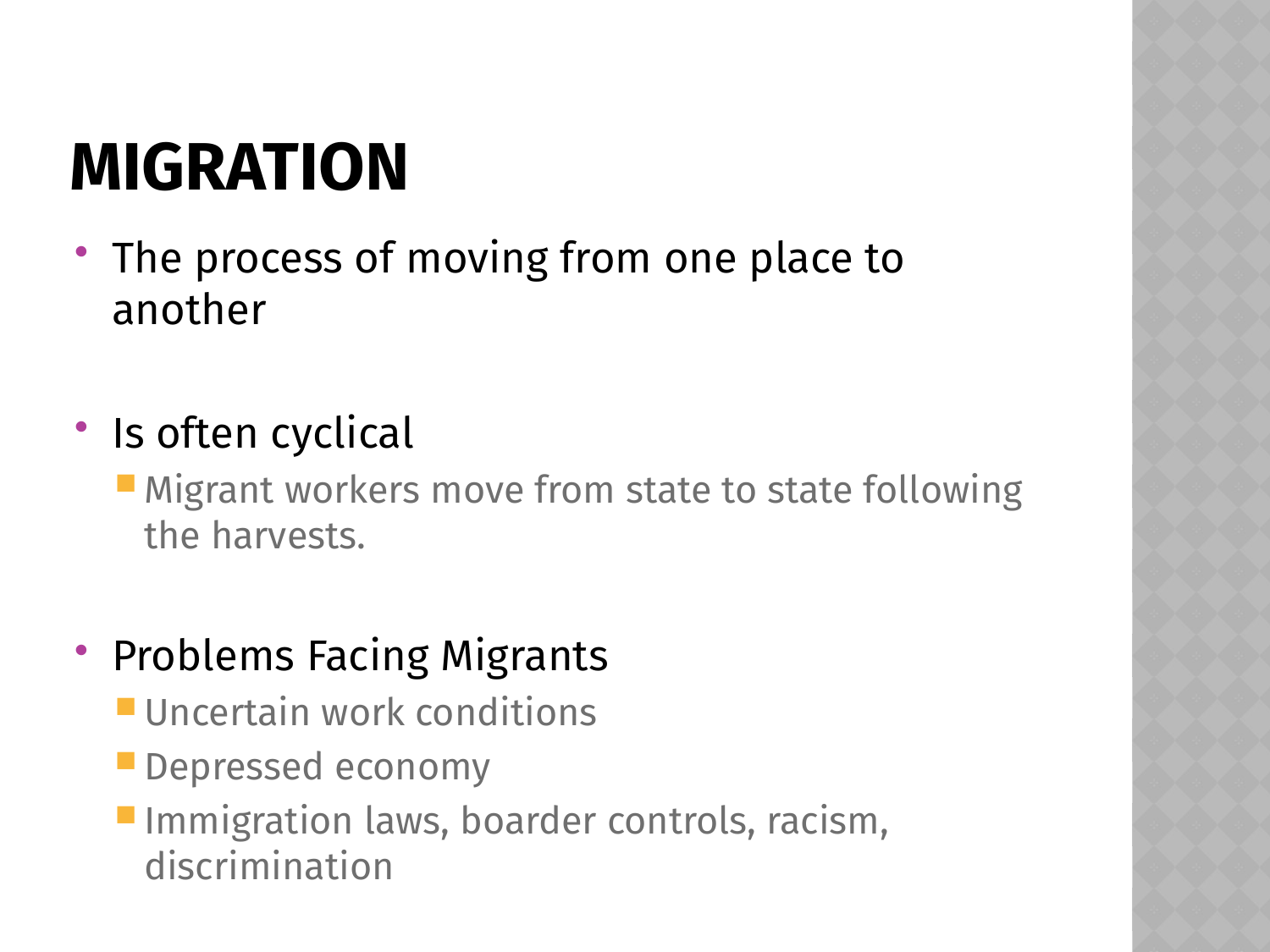

# Migration
The process of moving from one place to another

Is often cyclical
Migrant workers move from state to state following the harvests.

Problems Facing Migrants
Uncertain work conditions
Depressed economy
Immigration laws, boarder controls, racism, discrimination